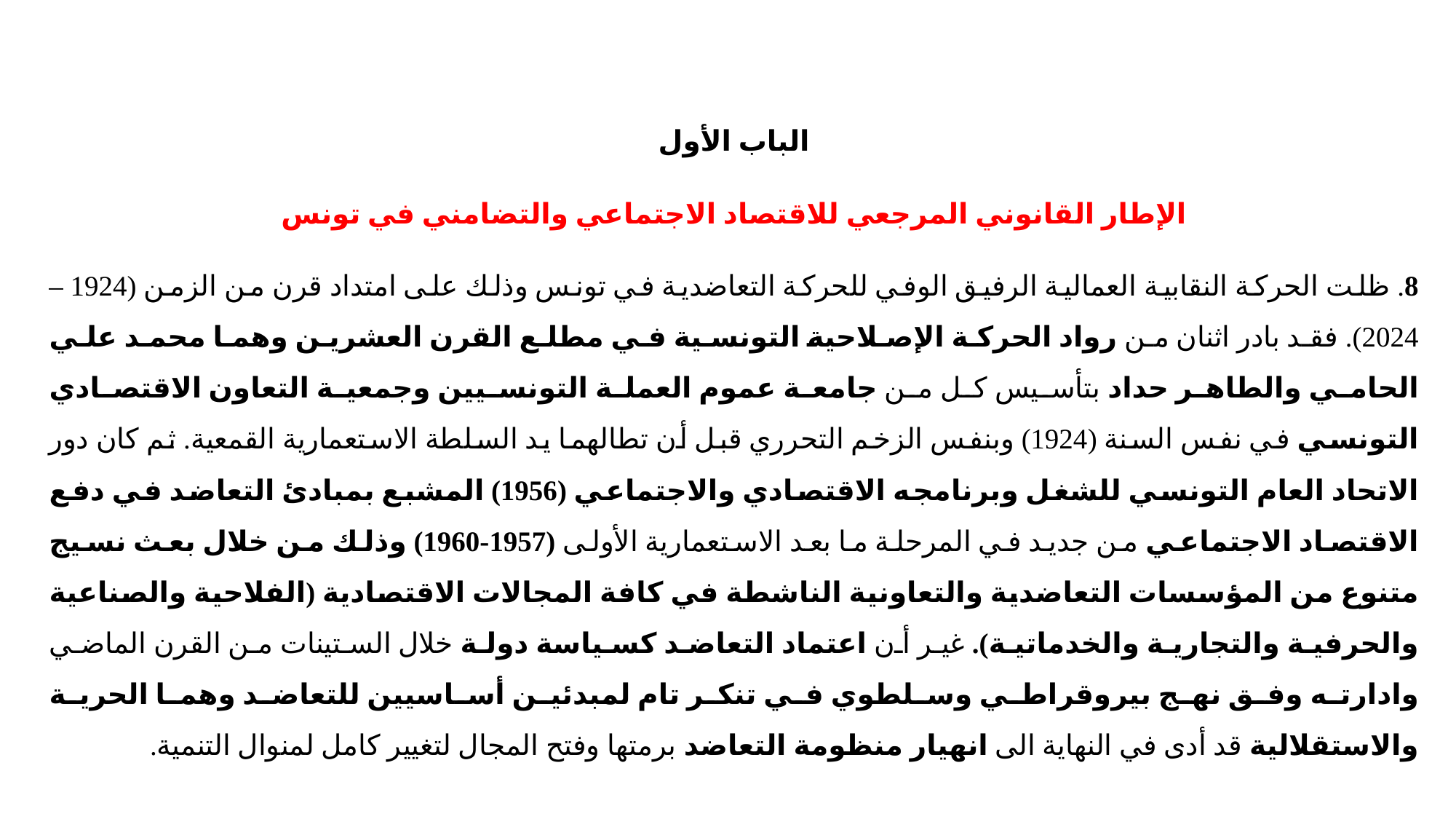

الباب الأول
الإطار القانوني المرجعي للاقتصاد الاجتماعي والتضامني في تونس
8. ظلت الحركة النقابية العمالية الرفيق الوفي للحركة التعاضدية في تونس وذلك على امتداد قرن من الزمن (1924 – 2024). فقد بادر اثنان من رواد الحركة الإصلاحية التونسية في مطلع القرن العشرين وهما محمد علي الحامي والطاهر حداد بتأسيس كل من جامعة عموم العملة التونسيين وجمعية التعاون الاقتصادي التونسي في نفس السنة (1924) وبنفس الزخم التحرري قبل أن تطالهما يد السلطة الاستعمارية القمعية. ثم كان دور الاتحاد العام التونسي للشغل وبرنامجه الاقتصادي والاجتماعي (1956) المشبع بمبادئ التعاضد في دفع الاقتصاد الاجتماعي من جديد في المرحلة ما بعد الاستعمارية الأولى (1957-1960) وذلك من خلال بعث نسيج متنوع من المؤسسات التعاضدية والتعاونية الناشطة في كافة المجالات الاقتصادية (الفلاحية والصناعية والحرفية والتجارية والخدماتية). غير أن اعتماد التعاضد كسياسة دولة خلال الستينات من القرن الماضي وادارته وفق نهج بيروقراطي وسلطوي في تنكر تام لمبدئين أساسيين للتعاضد وهما الحرية والاستقلالية قد أدى في النهاية الى انهيار منظومة التعاضد برمتها وفتح المجال لتغيير كامل لمنوال التنمية.